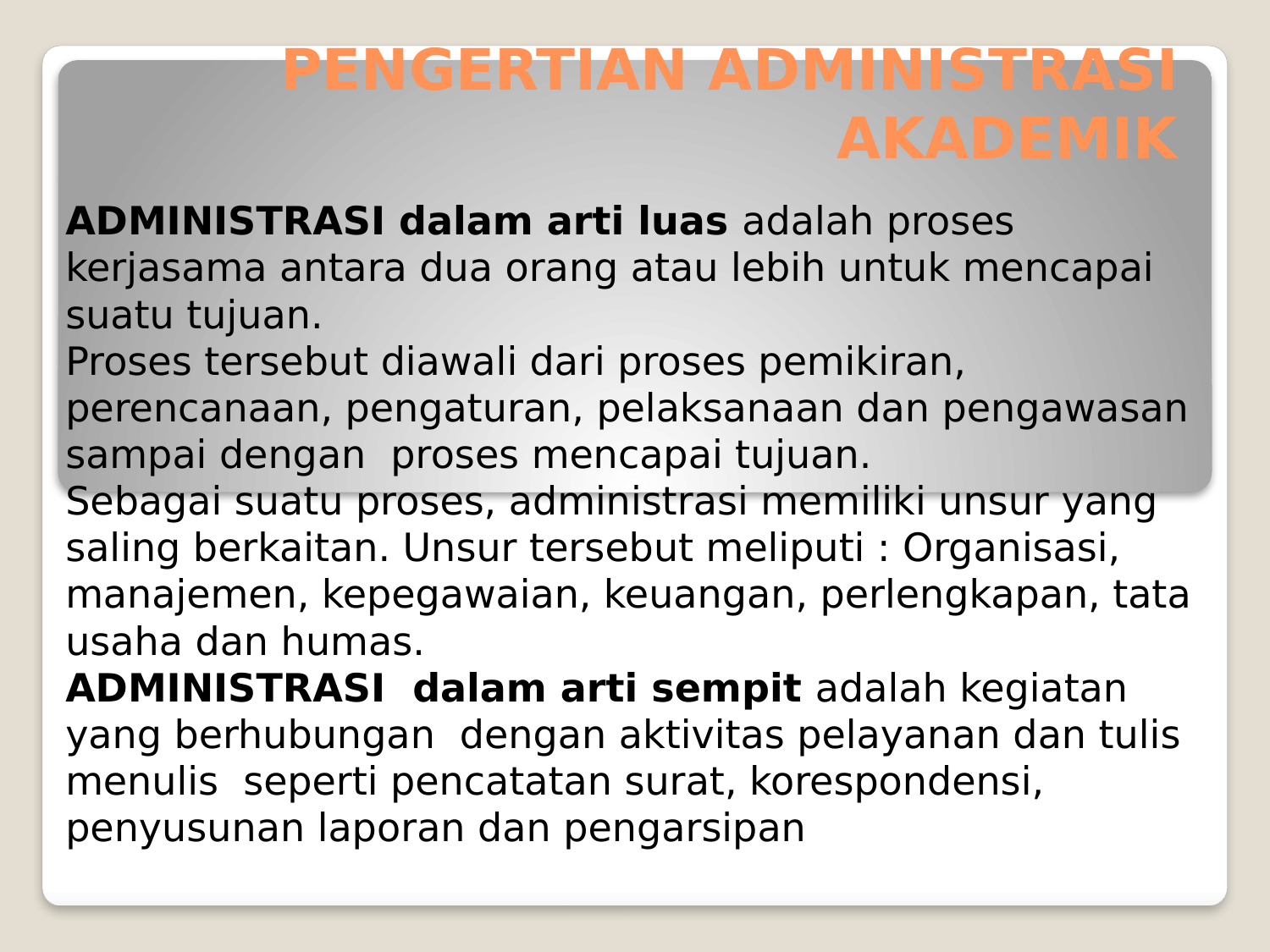

# PENGERTIAN ADMINISTRASI AKADEMIK
ADMINISTRASI dalam arti luas adalah proses kerjasama antara dua orang atau lebih untuk mencapai suatu tujuan.
Proses tersebut diawali dari proses pemikiran, perencanaan, pengaturan, pelaksanaan dan pengawasan sampai dengan  proses mencapai tujuan.
Sebagai suatu proses, administrasi memiliki unsur yang saling berkaitan. Unsur tersebut meliputi : Organisasi, manajemen, kepegawaian, keuangan, perlengkapan, tata usaha dan humas.
ADMINISTRASI  dalam arti sempit adalah kegiatan yang berhubungan  dengan aktivitas pelayanan dan tulis menulis  seperti pencatatan surat, korespondensi, penyusunan laporan dan pengarsipan